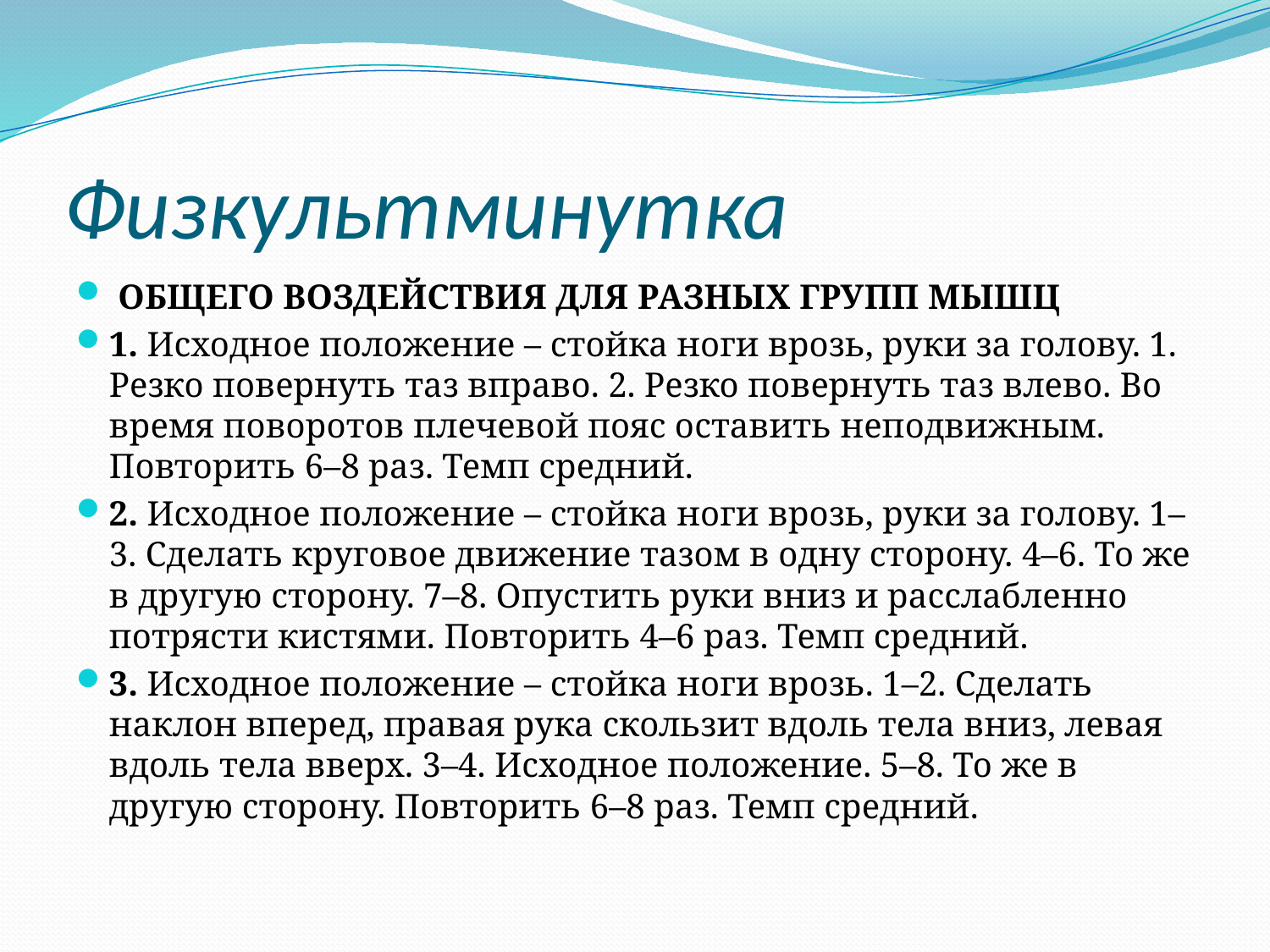

# Физкультминутка
 ОБЩЕГО ВОЗДЕЙСТВИЯ ДЛЯ РАЗНЫХ ГРУПП МЫШЦ
1. Исходное положение – стойка ноги врозь, руки за голову. 1. Резко повернуть таз вправо. 2. Резко повернуть таз влево. Во время поворотов плечевой пояс оставить неподвижным. Повторить 6–8 раз. Темп средний.
2. Исходное положение – стойка ноги врозь, руки за голову. 1–3. Сделать круговое движение тазом в одну сторону. 4–6. То же в другую сторону. 7–8. Опустить руки вниз и расслабленно потрясти кистями. Повторить 4–6 раз. Темп средний.
3. Исходное положение – стойка ноги врозь. 1–2. Сделать наклон вперед, правая рука скользит вдоль тела вниз, левая вдоль тела вверх. 3–4. Исходное положение. 5–8. То же в другую сторону. Повторить 6–8 раз. Темп средний.